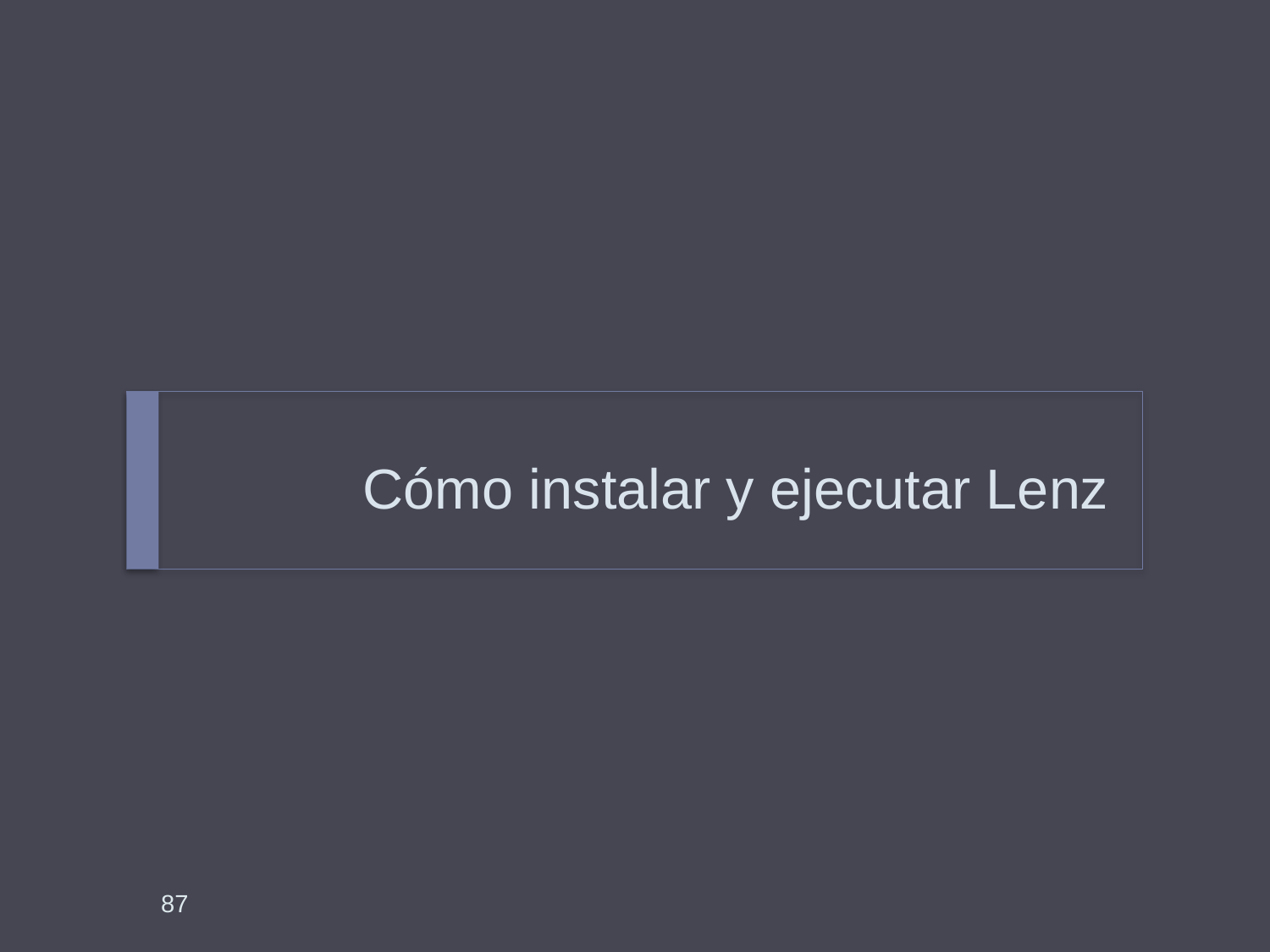

# Cómo instalar y ejecutar Lenz
87